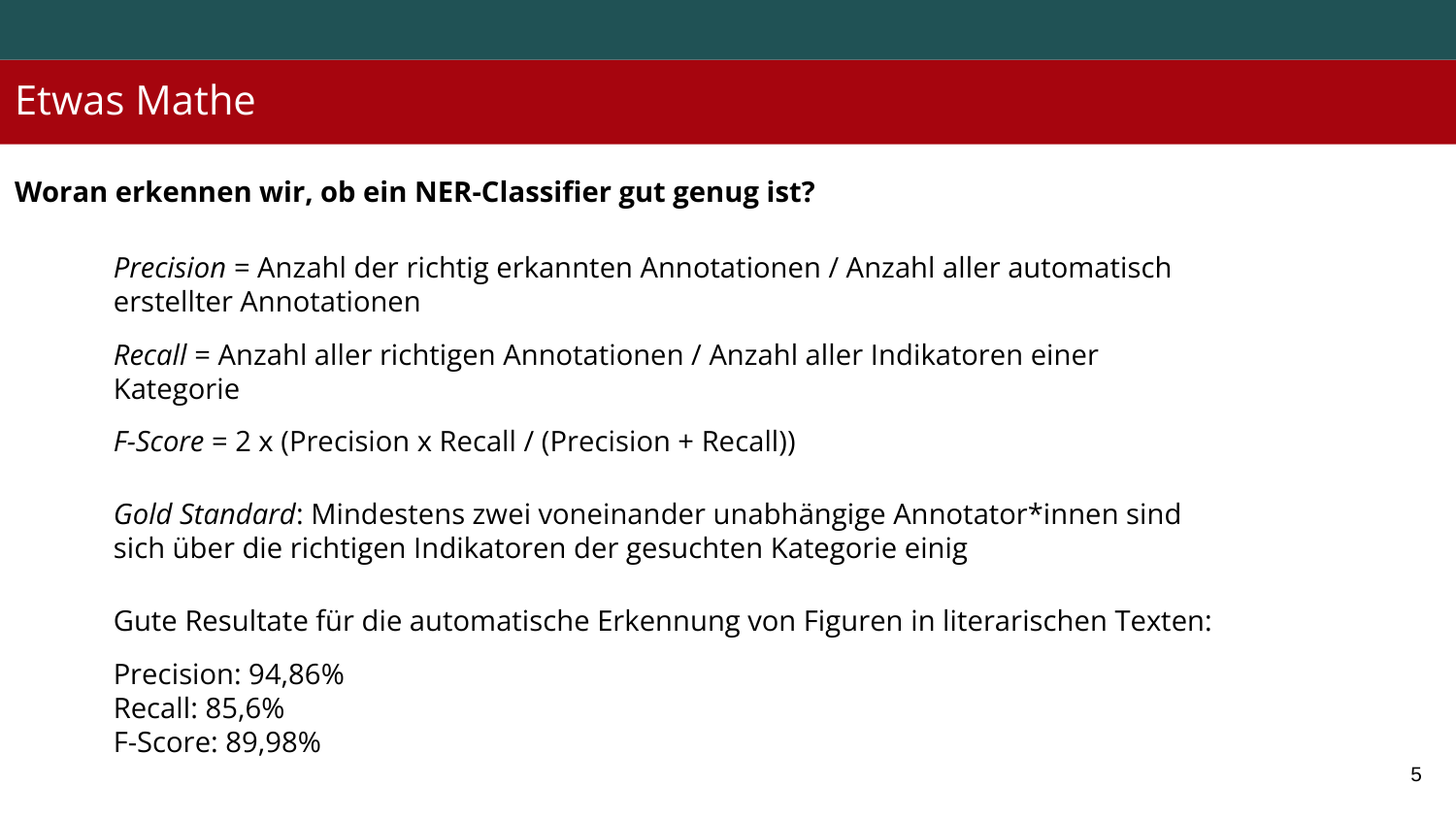

Etwas Mathe
Woran erkennen wir, ob ein NER-Classifier gut genug ist?

Precision = Anzahl der richtig erkannten Annotationen / Anzahl aller automatisch erstellter Annotationen

Recall = Anzahl aller richtigen Annotationen / Anzahl aller Indikatoren einer Kategorie

F-Score = 2 x (Precision x Recall / (Precision + Recall))

Gold Standard: Mindestens zwei voneinander unabhängige Annotator*innen sind sich über die richtigen Indikatoren der gesuchten Kategorie einig

Gute Resultate für die automatische Erkennung von Figuren in literarischen Texten:

Precision: 94,86%
Recall: 85,6%
F-Score: 89,98%
5